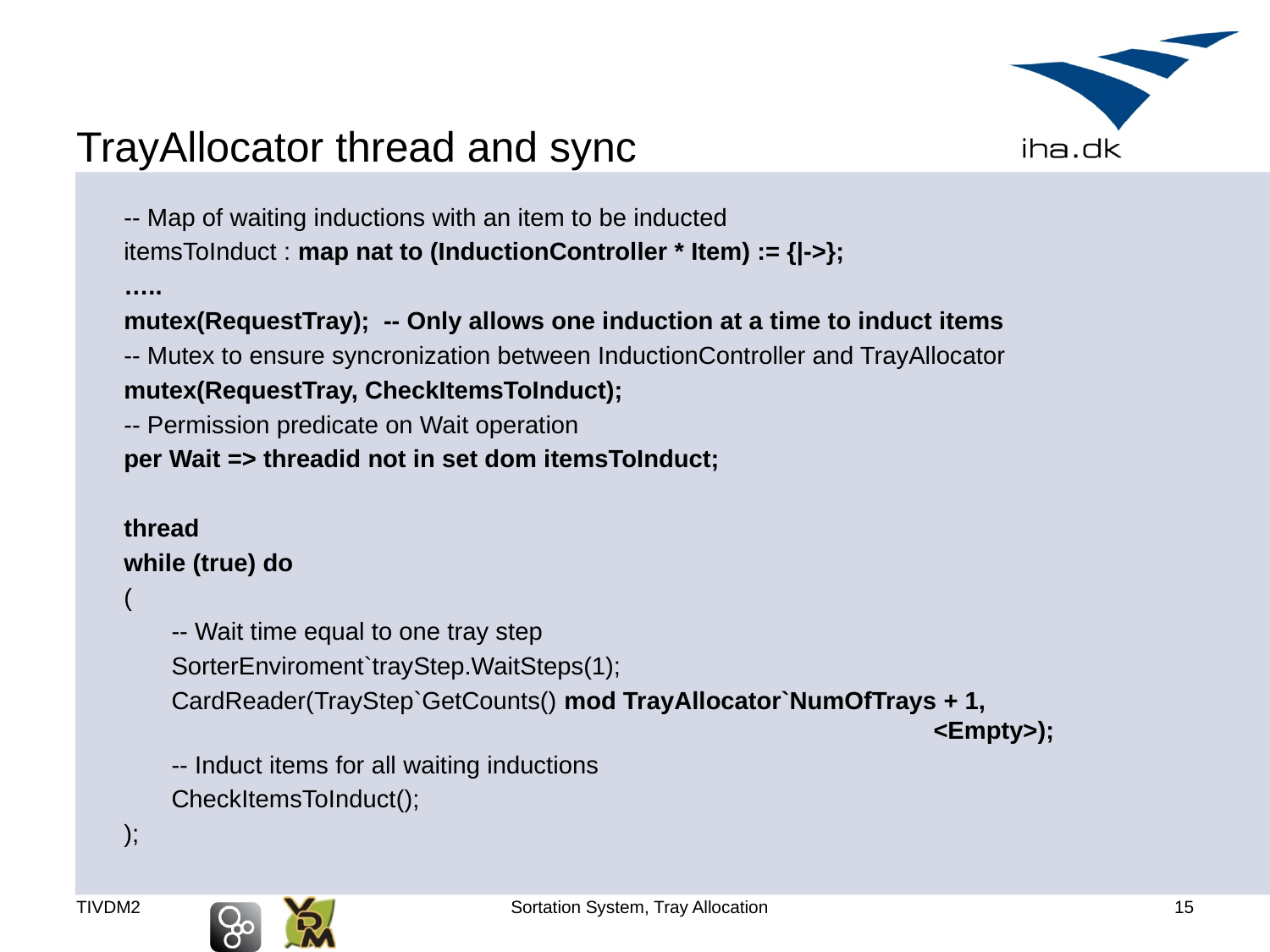

# TrayAllocator thread and sync
-- Map of waiting inductions with an item to be inducted
itemsToInduct : map nat to (InductionController * Item) := {|->};
…..
mutex(RequestTray);  -- Only allows one induction at a time to induct items
-- Mutex to ensure syncronization between InductionController and TrayAllocator
mutex(RequestTray, CheckItemsToInduct);
-- Permission predicate on Wait operation
per Wait => threadid not in set dom itemsToInduct;

thread
while (true) do
(
    	-- Wait time equal to one tray step
	SorterEnviroment`trayStep.WaitSteps(1);
	CardReader(TrayStep`GetCounts() mod TrayAllocator`NumOfTrays + 1, 								<Empty>);
	-- Induct items for all waiting inductions
	CheckItemsToInduct();
);

TIVDM2
Sortation System, Tray Allocation
15